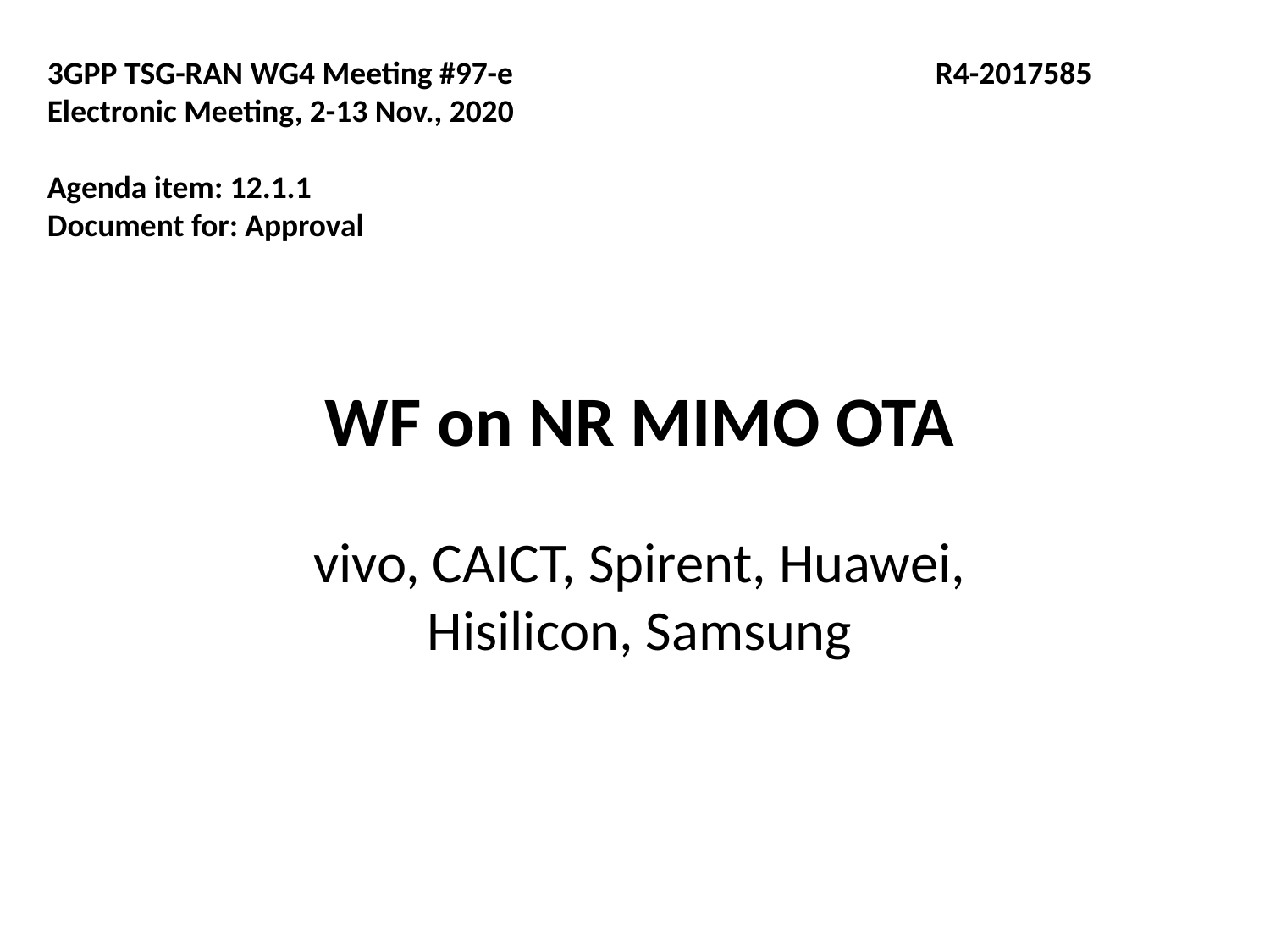

3GPP TSG-RAN WG4 Meeting #97-e	                                                     R4-2017585
Electronic Meeting, 2-13 Nov., 2020

Agenda item: 12.1.1
Document for: Approval

# WF on NR MIMO OTA
vivo, CAICT, Spirent, Huawei, Hisilicon, Samsung